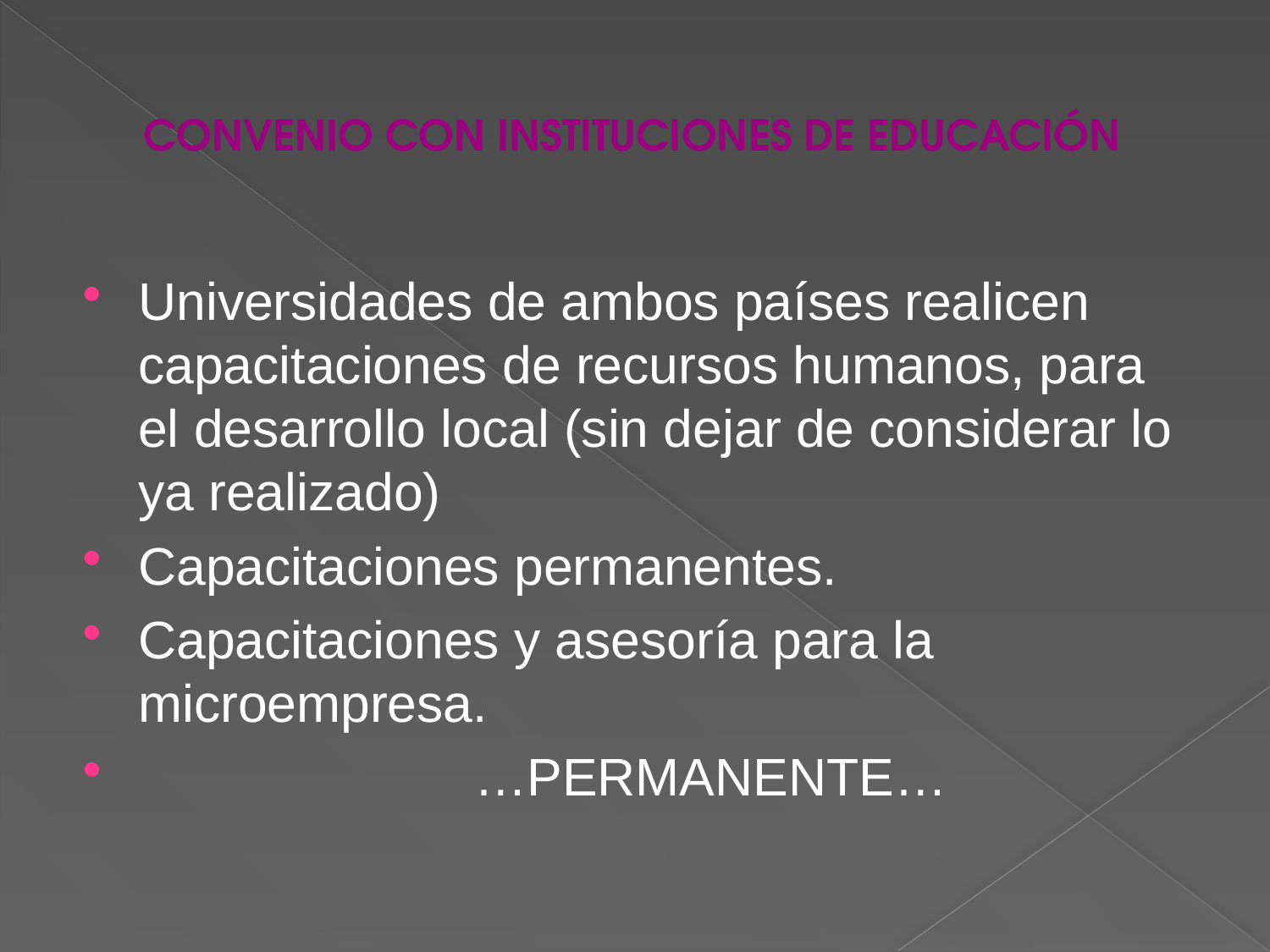

# CONVENIO CON INSTITUCIONES DE EDUCACIÓN
Universidades de ambos países realicen capacitaciones de recursos humanos, para el desarrollo local (sin dejar de considerar lo ya realizado)
Capacitaciones permanentes.
Capacitaciones y asesoría para la microempresa.
                       …PERMANENTE…